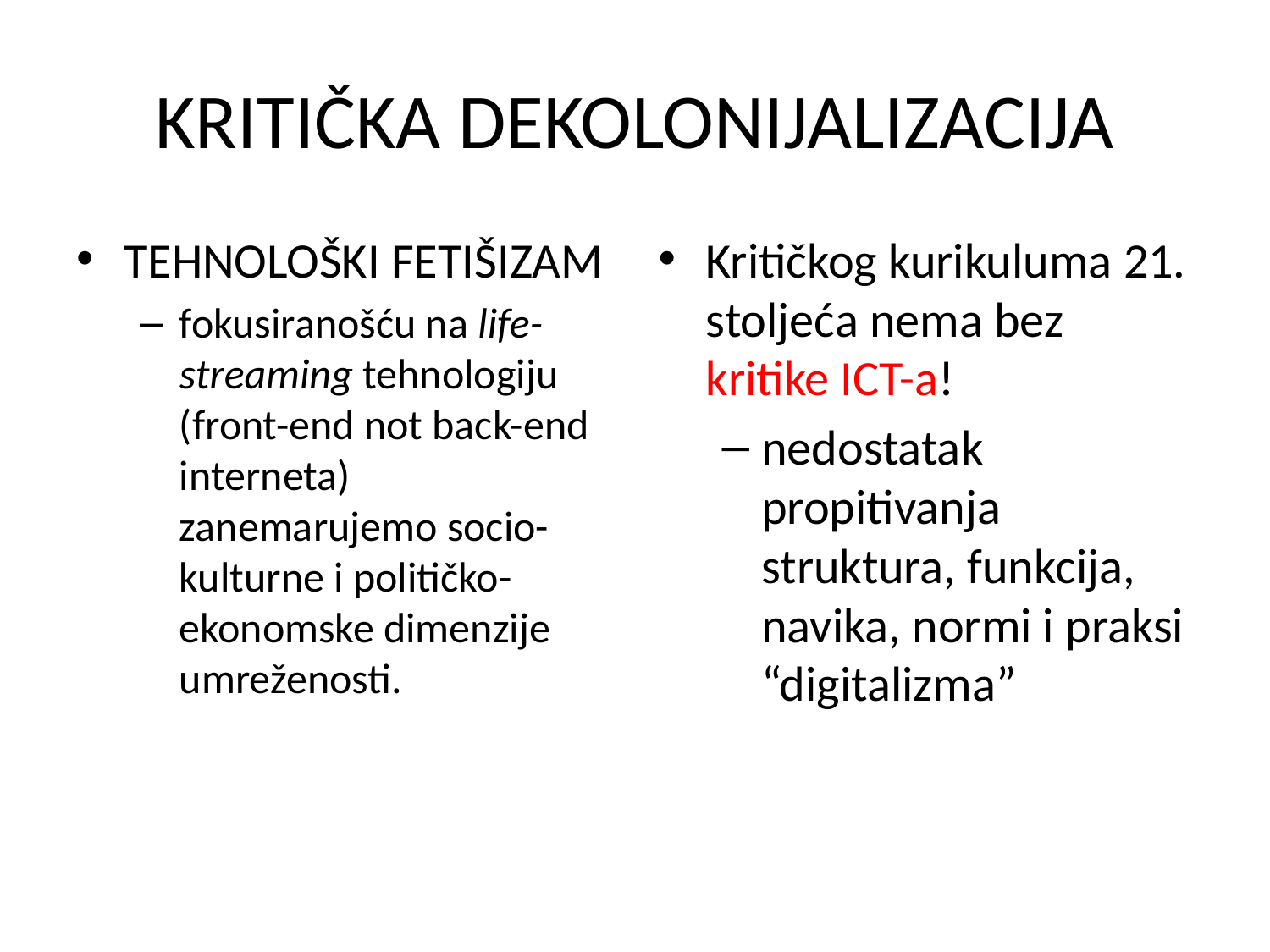

# KRITIČKA DEKOLONIJALIZACIJA
TEHNOLOŠKI FETIŠIZAM
fokusiranošću na life-streaming tehnologiju (front-end not back-end interneta) zanemarujemo socio-kulturne i političko-ekonomske dimenzije umreženosti.

Kritičkog kurikuluma 21. stoljeća nema bez kritike ICT-a!
nedostatak propitivanja struktura, funkcija, navika, normi i praksi “digitalizma”